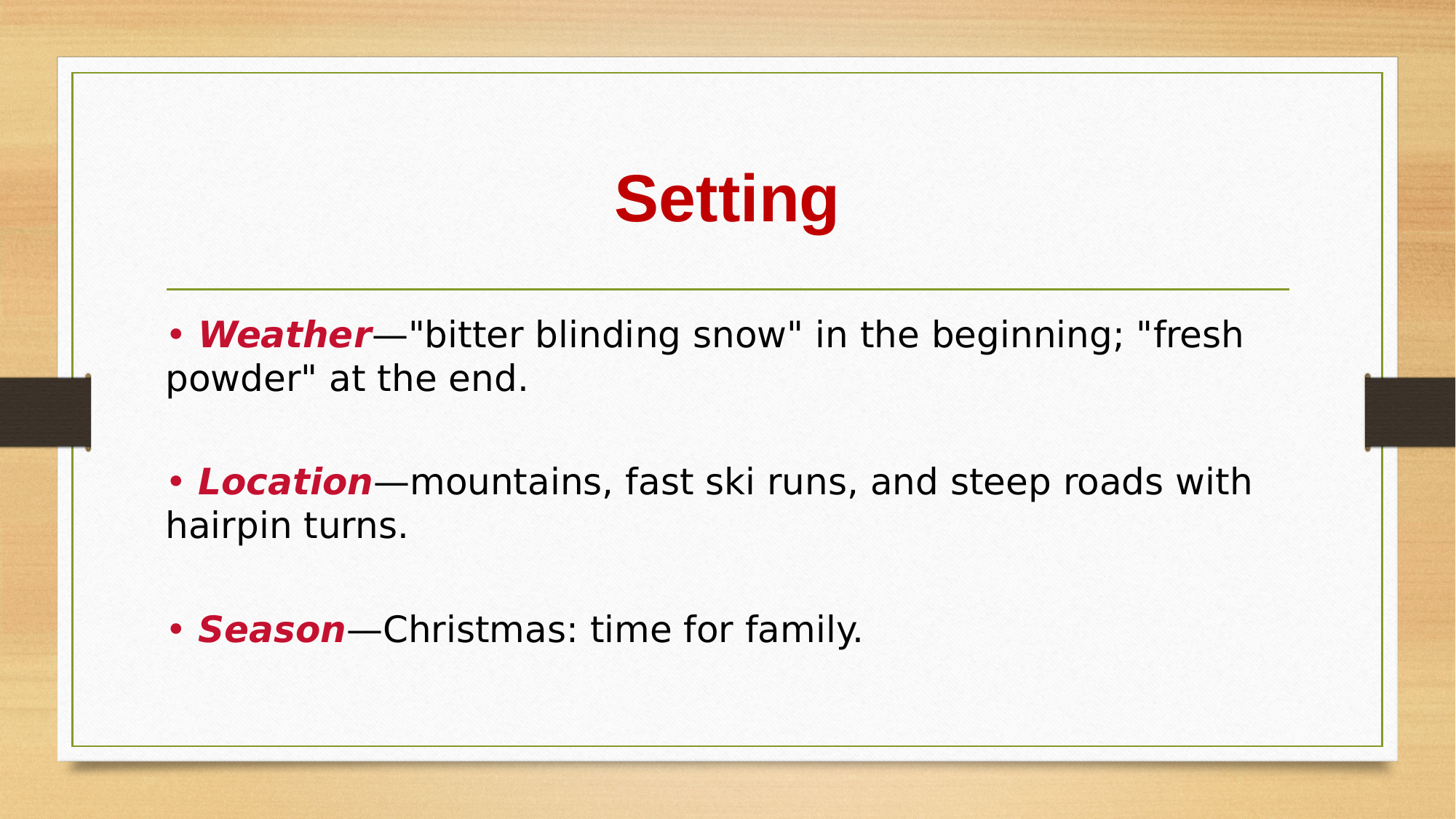

# Setting
• Weather—"bitter blinding snow" in the beginning; "fresh powder" at the end.
• Location—mountains, fast ski runs, and steep roads with hairpin turns.
• Season—Christmas: time for family.